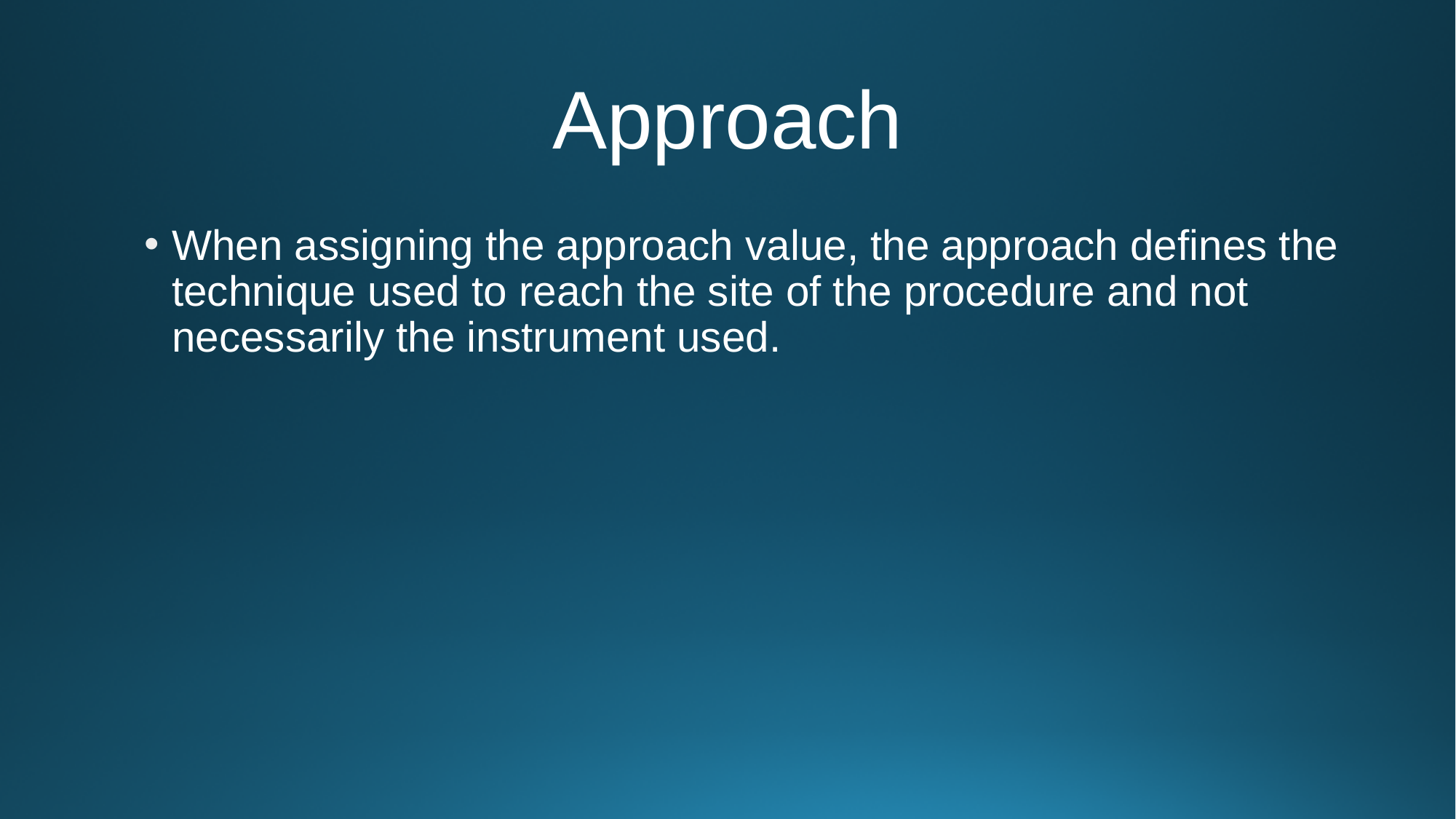

# Approach
When assigning the approach value, the approach defines the technique used to reach the site of the procedure and not necessarily the instrument used.